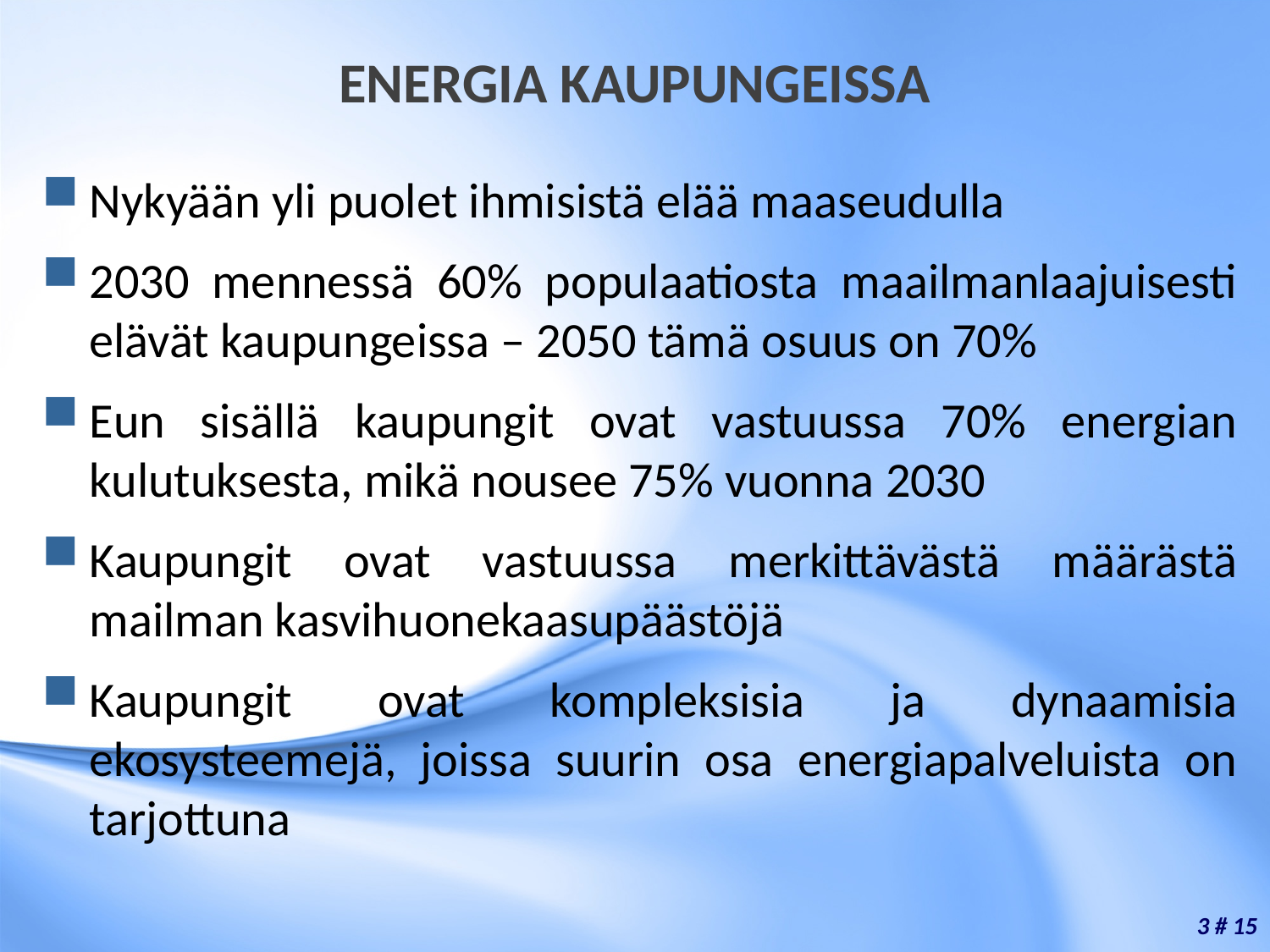

# ENERGIA KAUPUNGEISSA
Nykyään yli puolet ihmisistä elää maaseudulla
2030 mennessä 60% populaatiosta maailmanlaajuisesti elävät kaupungeissa – 2050 tämä osuus on 70%
Eun sisällä kaupungit ovat vastuussa 70% energian kulutuksesta, mikä nousee 75% vuonna 2030
Kaupungit ovat vastuussa merkittävästä määrästä mailman kasvihuonekaasupäästöjä
Kaupungit ovat kompleksisia ja dynaamisia ekosysteemejä, joissa suurin osa energiapalveluista on tarjottuna

3 # 15